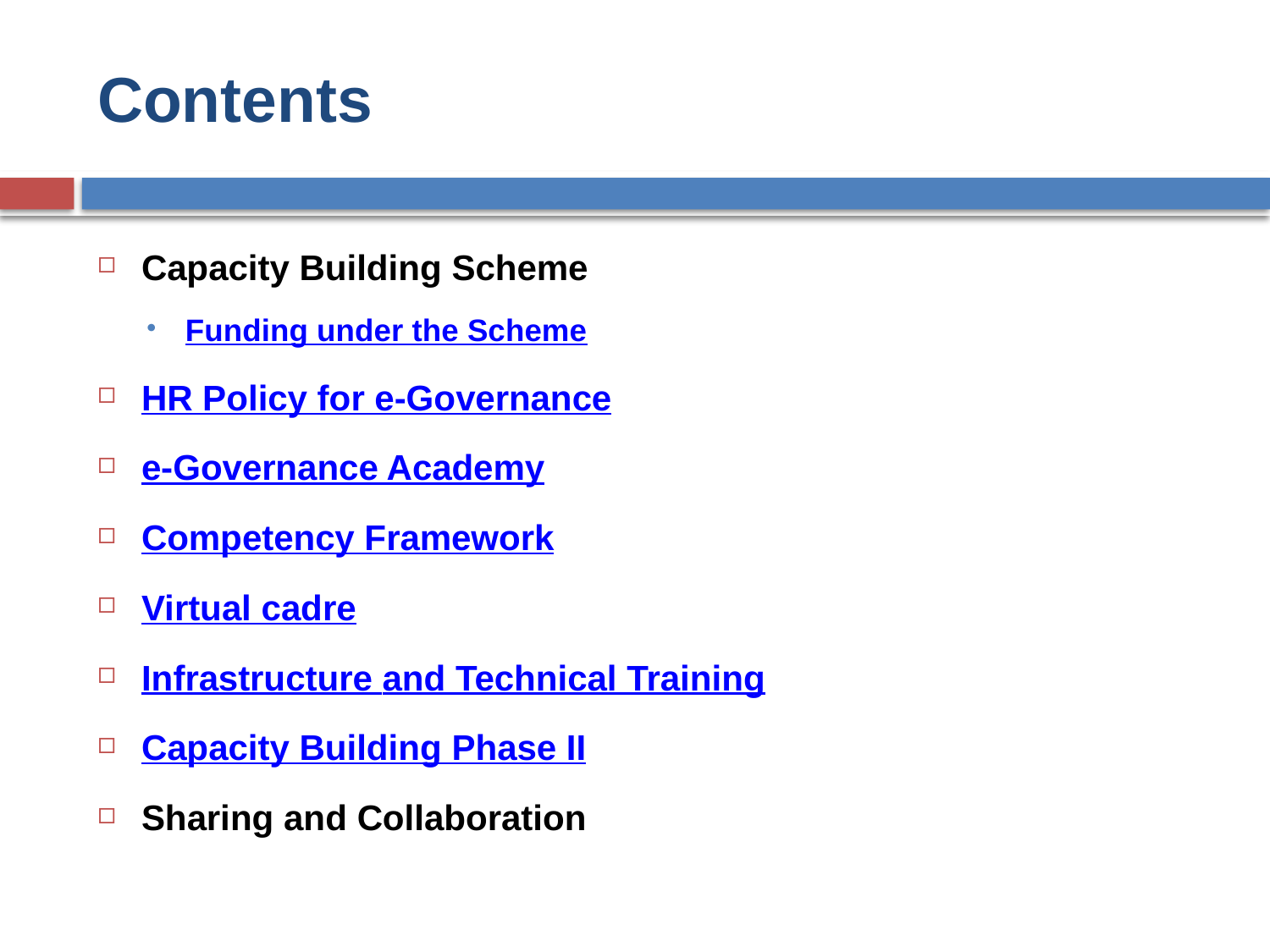

# Contents
Capacity Building Scheme
Funding under the Scheme
HR Policy for e-Governance
e-Governance Academy
Competency Framework
Virtual cadre
Infrastructure and Technical Training
Capacity Building Phase II
Sharing and Collaboration